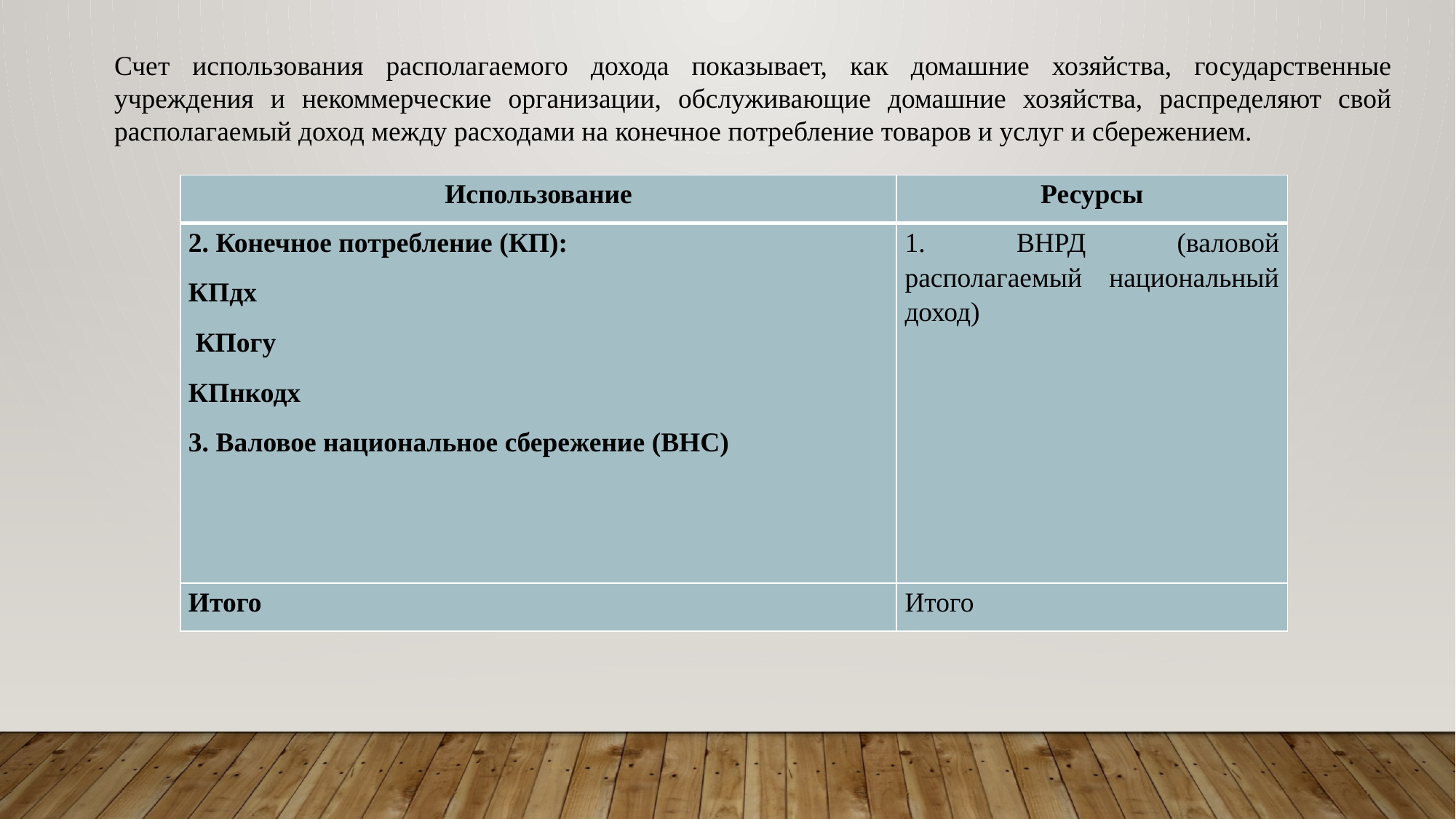

Счет использования располагаемого дохода показывает, как домашние хозяйства, государственные учреждения и некоммерческие организации, обслуживающие домашние хозяйства, распределяют свой располагаемый доход между расходами на конечное потребление товаров и услуг и сбережением.
| Использование | Ресурсы |
| --- | --- |
| 2. Конечное потребление (КП): КПдх КПогу КПнкодх 3. Валовое национальное сбережение (ВНС) | 1. ВНРД (валовой располагаемый национальный доход) |
| Итого | Итого |